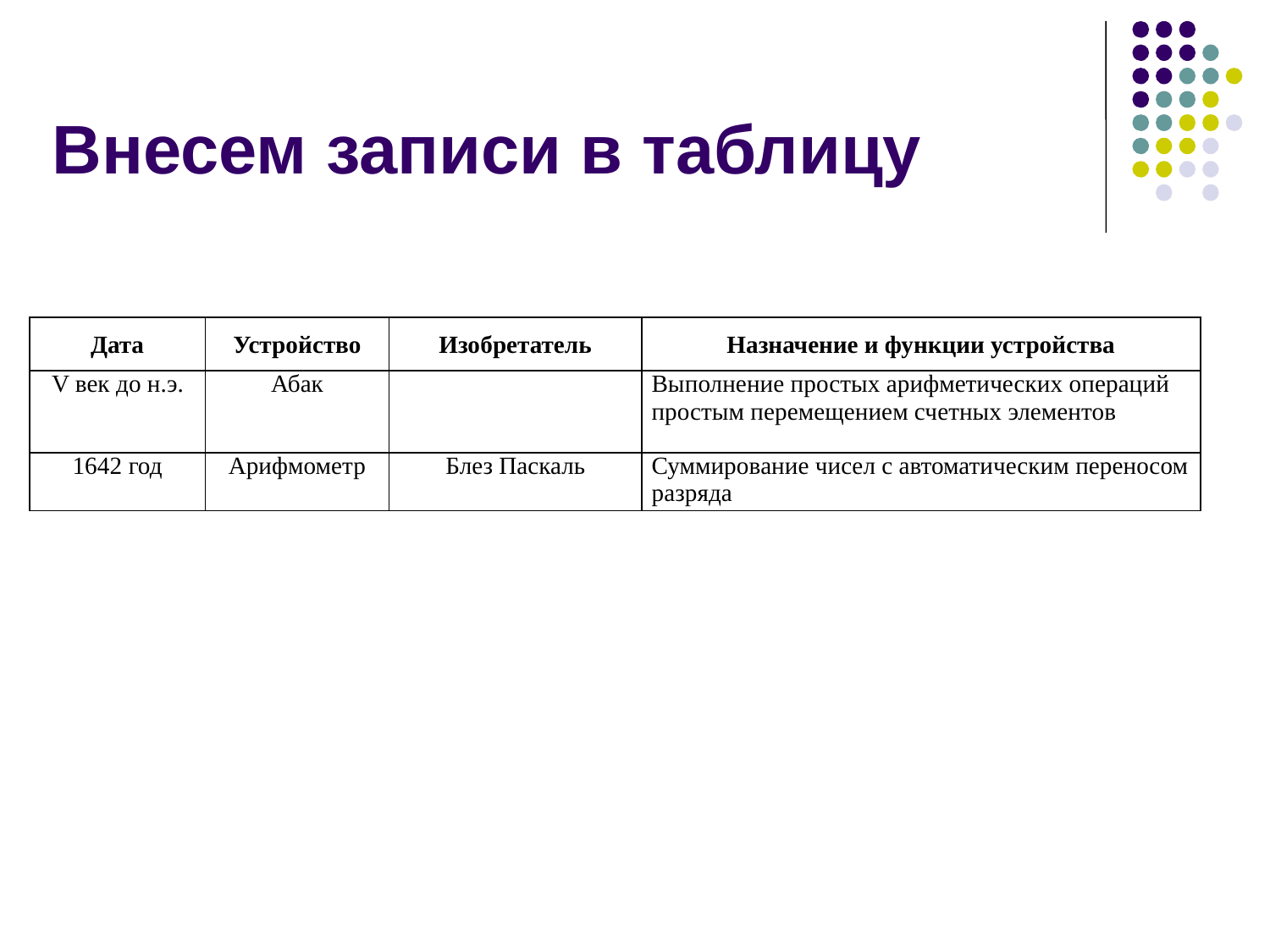

Внесем записи в таблицу
| Дата | Устройство | Изобретатель | Назначение и функции устройства |
| --- | --- | --- | --- |
| V век до н.э. | Абак |  | Выполнение простых арифметических операций простым перемещением счетных элементов |
| 1642 год | Арифмометр | Блез Паскаль | Суммирование чисел с автоматическим переносом разряда |